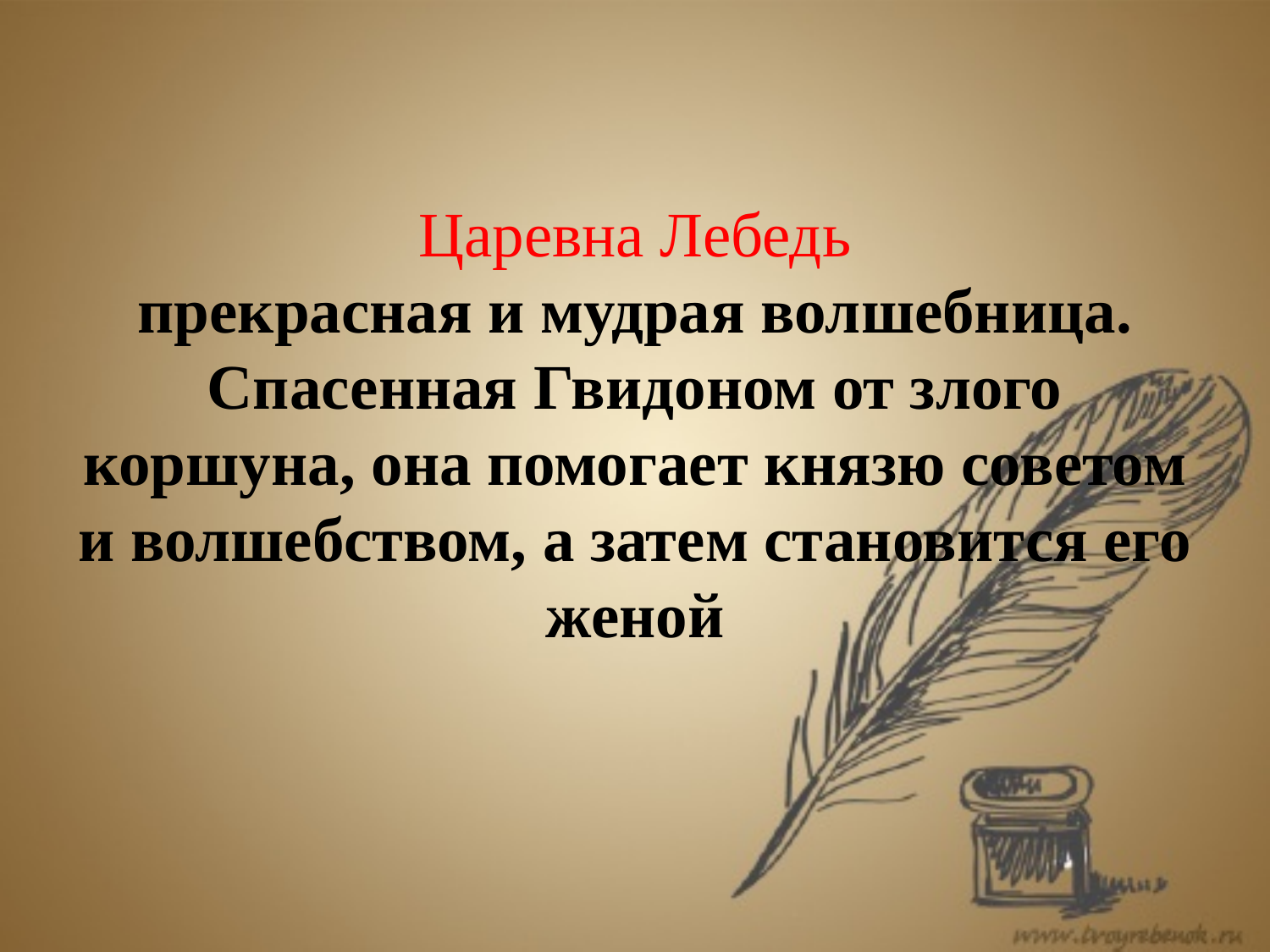

# Царевна Лебедь прекрасная и мудрая волшебница. Спасенная Гвидоном от злого коршуна, она помогает князю советом и волшебством, а затем становится его женой